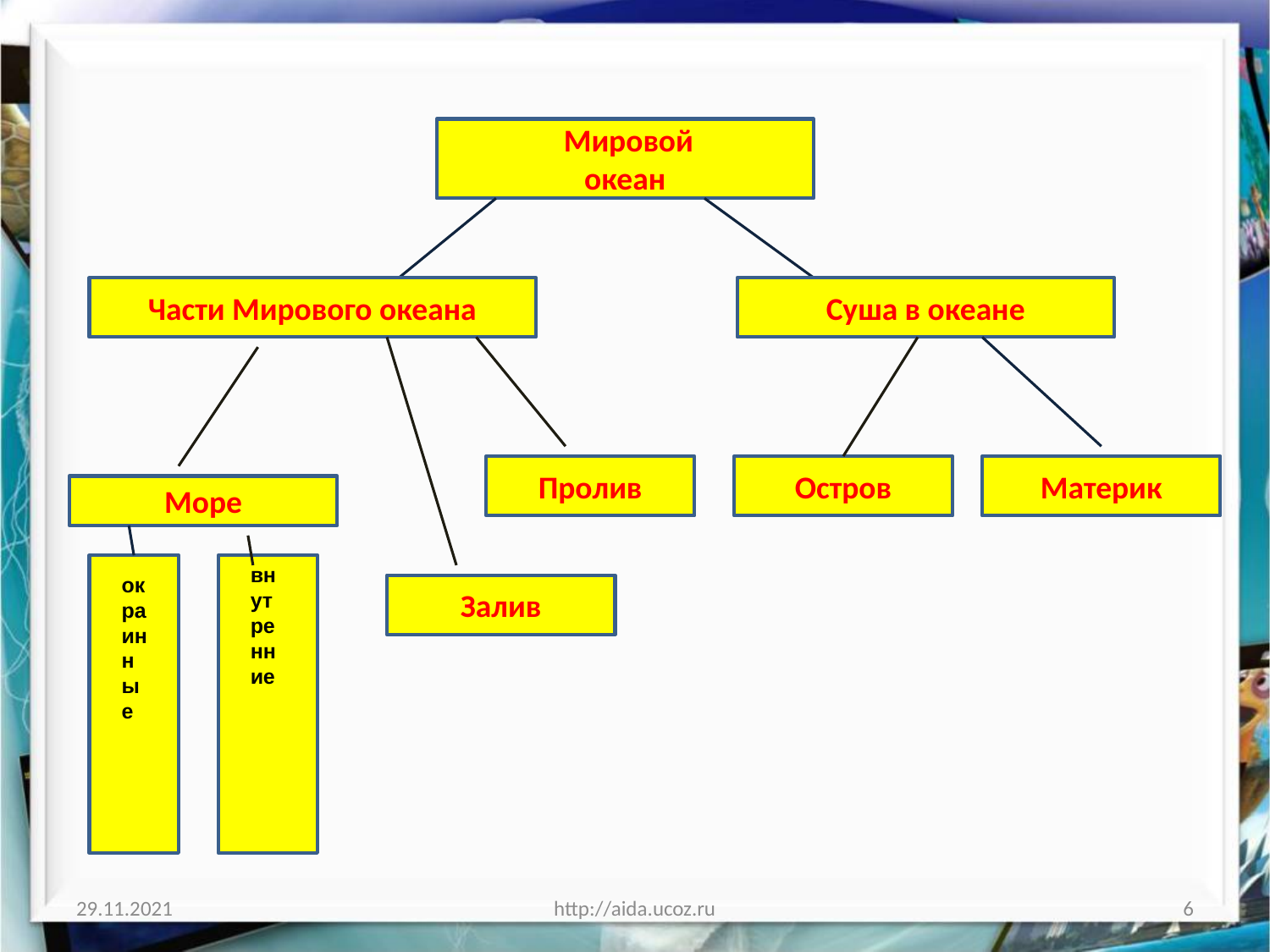

Мировой
океан
Части Мирового океана
Суша в океане

Пролив
Остров
Материк
Море

внутренние
окраинные

Залив
29.11.2021
http://aida.ucoz.ru
6